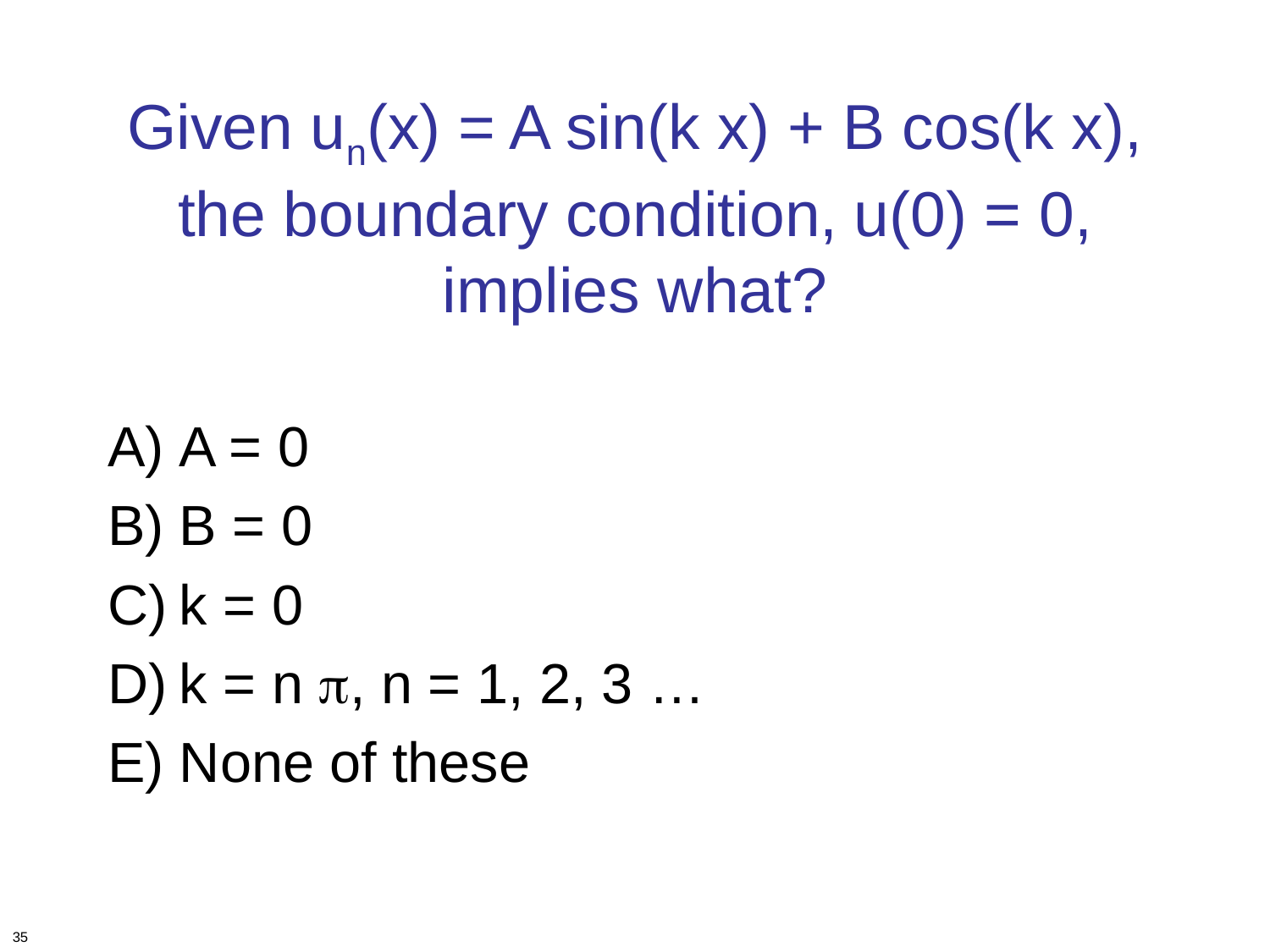

# Given un(x) = A sin(k x) + B cos(k x), the boundary condition, u(0) = 0, implies what?
A = 0
B = 0
k = 0
k = n π, n = 1, 2, 3 …
None of these
35